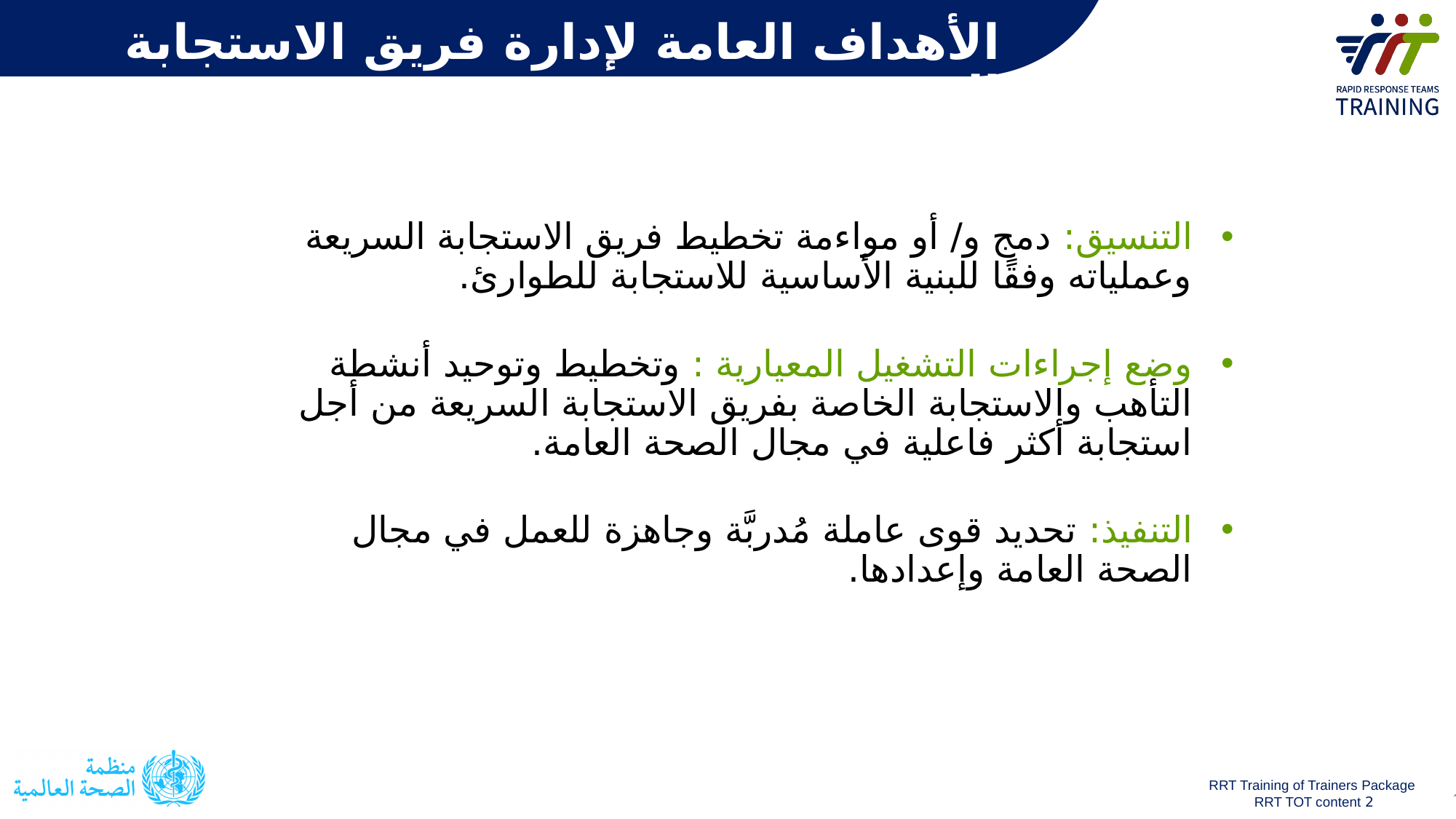

الأهداف العامة لإدارة فريق الاستجابة السريعة
التنسيق: دمج و/ أو مواءمة تخطيط فريق الاستجابة السريعة وعملياته وفقًا للبنية الأساسية للاستجابة للطوارئ.

وضع إجراءات التشغيل المعيارية : وتخطيط وتوحيد أنشطة التأهب والاستجابة الخاصة بفريق الاستجابة السريعة من أجل استجابة أكثر فاعلية في مجال الصحة العامة.

التنفيذ: تحديد قوى عاملة مُدربَّة وجاهزة للعمل في مجال الصحة العامة وإعدادها.